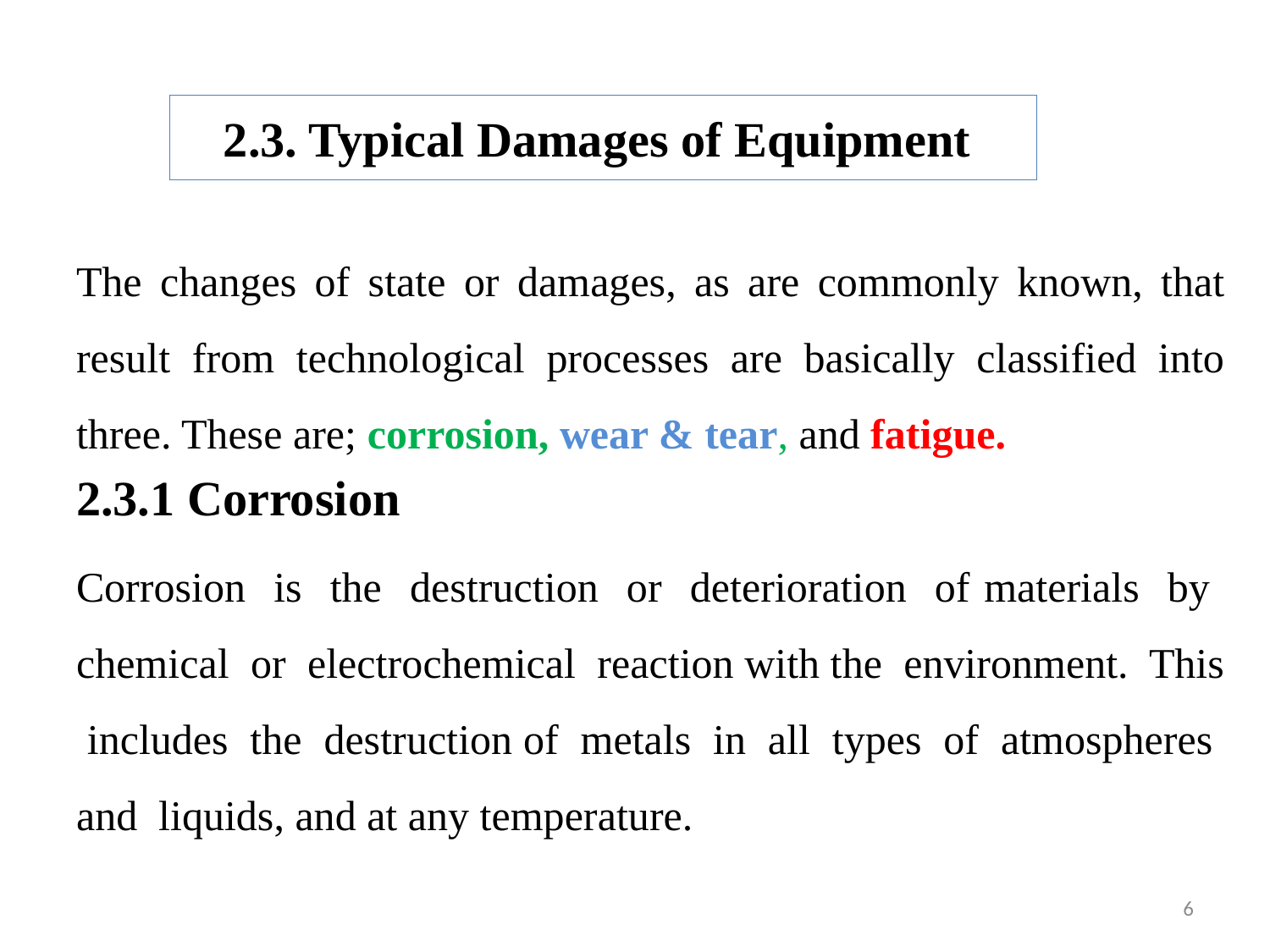

# 2.3. Typical Damages of Equipment
The changes of state or damages, as are commonly known, that result from technological processes are basically classified into three. These are; corrosion, wear & tear, and fatigue.
2.3.1 Corrosion
Corrosion  is  the  destruction  or  deterioration  of materials  by  chemical  or  electrochemical  reaction with the  environment.  This  includes  the  destruction of  metals  in  all  types  of  atmospheres  and  liquids, and at any temperature.
6